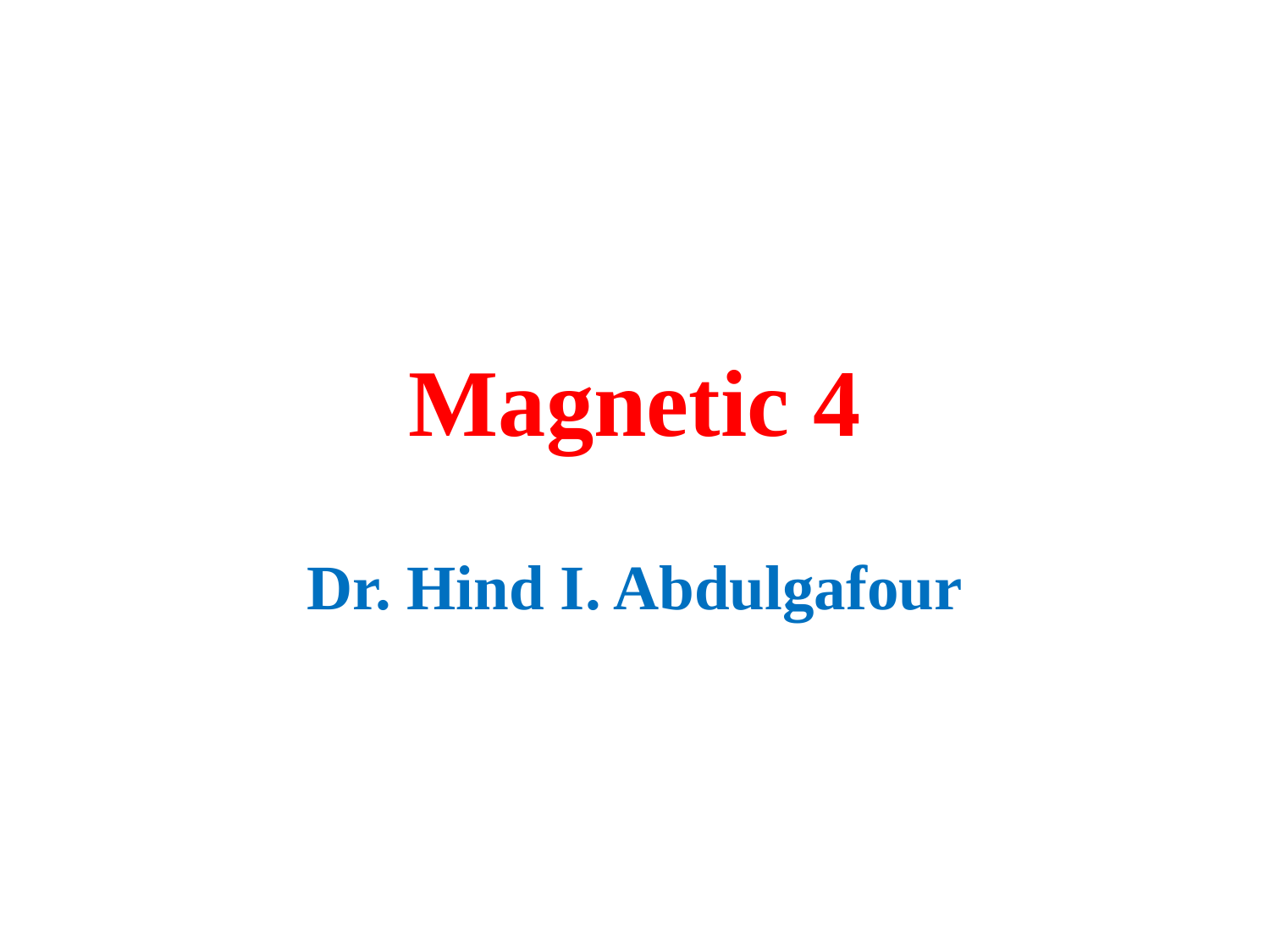

# Magnetic 4
Dr. Hind I. Abdulgafour